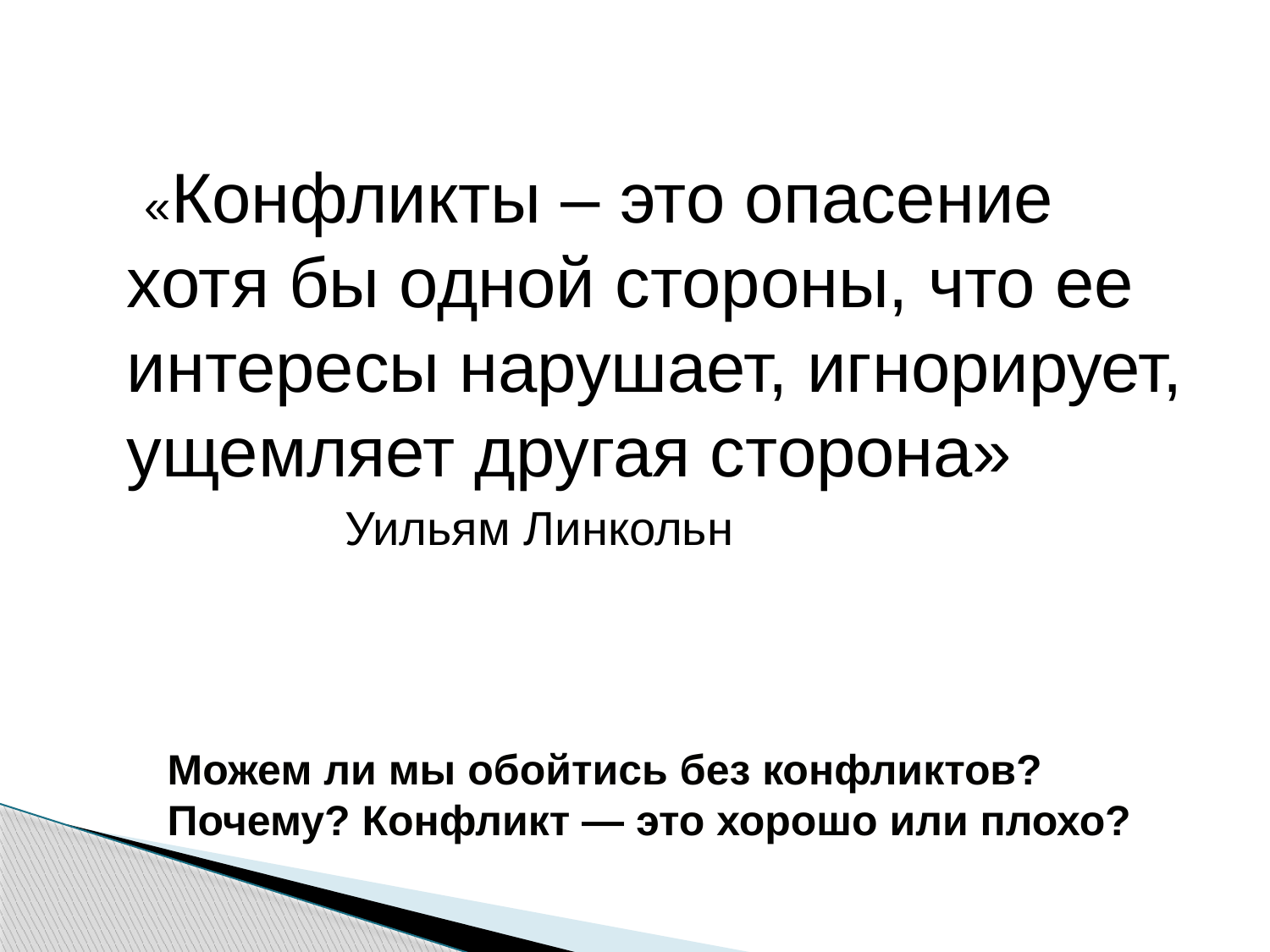

«Конфликты – это опасение хотя бы одной стороны, что ее интересы нарушает, игнорирует, ущемляет другая сторона»
                   Уильям Линкольн
Можем ли мы обойтись без конфликтов? Почему? Конфликт — это хорошо или плохо?